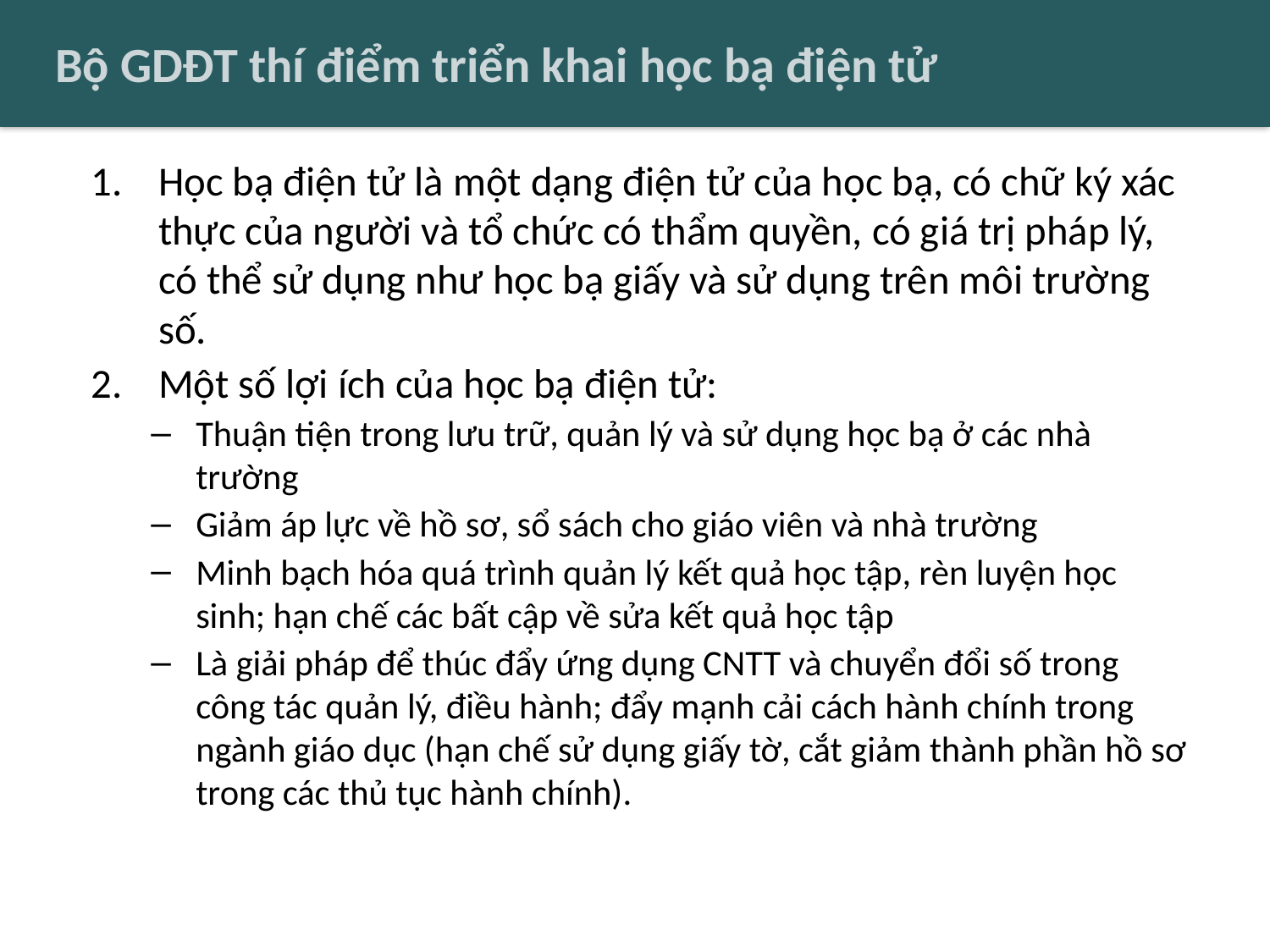

# Bộ GDĐT thí điểm triển khai học bạ điện tử
Học bạ điện tử là một dạng điện tử của học bạ, có chữ ký xác thực của người và tổ chức có thẩm quyền, có giá trị pháp lý, có thể sử dụng như học bạ giấy và sử dụng trên môi trường số.
Một số lợi ích của học bạ điện tử:
Thuận tiện trong lưu trữ, quản lý và sử dụng học bạ ở các nhà trường
Giảm áp lực về hồ sơ, sổ sách cho giáo viên và nhà trường
Minh bạch hóa quá trình quản lý kết quả học tập, rèn luyện học sinh; hạn chế các bất cập về sửa kết quả học tập
Là giải pháp để thúc đẩy ứng dụng CNTT và chuyển đổi số trong công tác quản lý, điều hành; đẩy mạnh cải cách hành chính trong ngành giáo dục (hạn chế sử dụng giấy tờ, cắt giảm thành phần hồ sơ trong các thủ tục hành chính).